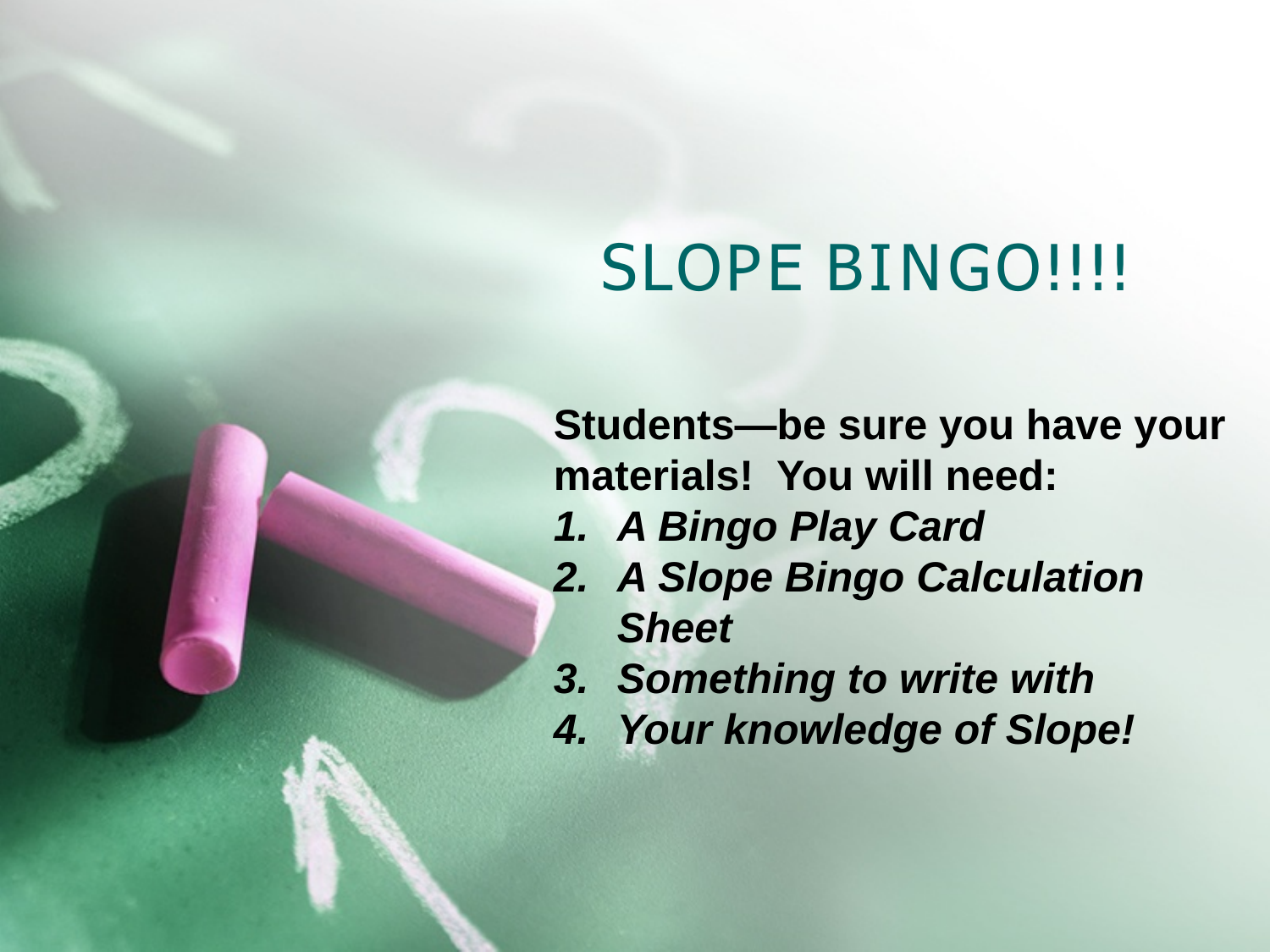

# SLOPE BINGO!!!!
Students—be sure you have your materials!  You will need:
A Bingo Play Card
A Slope Bingo Calculation Sheet
Something to write with
Your knowledge of Slope!